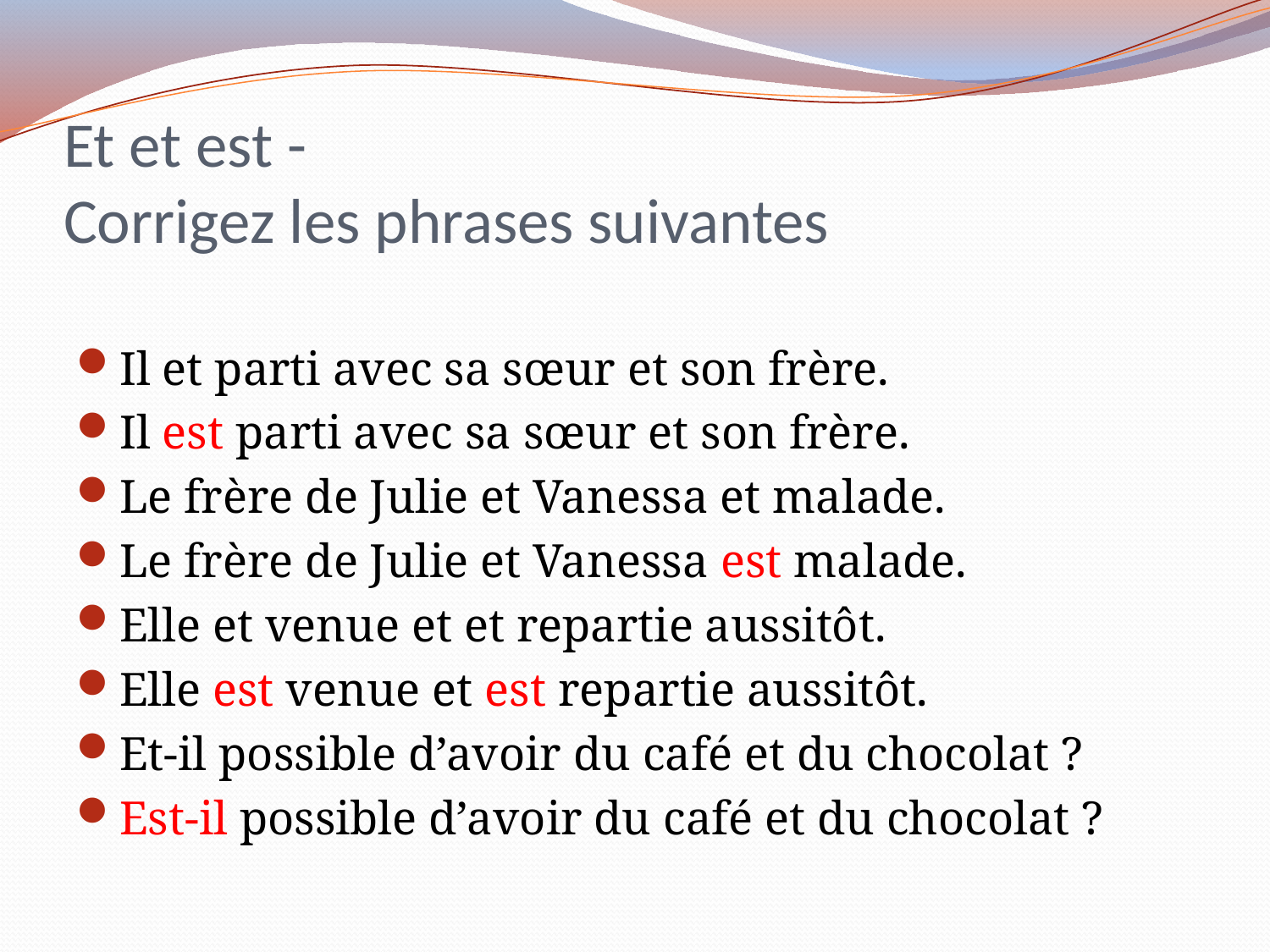

# Et et est - Corrigez les phrases suivantes

Il et parti avec sa sœur et son frère.
Il est parti avec sa sœur et son frère.
Le frère de Julie et Vanessa et malade.
Le frère de Julie et Vanessa est malade.
Elle et venue et et repartie aussitôt.
Elle est venue et est repartie aussitôt.
Et-il possible d’avoir du café et du chocolat ?
Est-il possible d’avoir du café et du chocolat ?